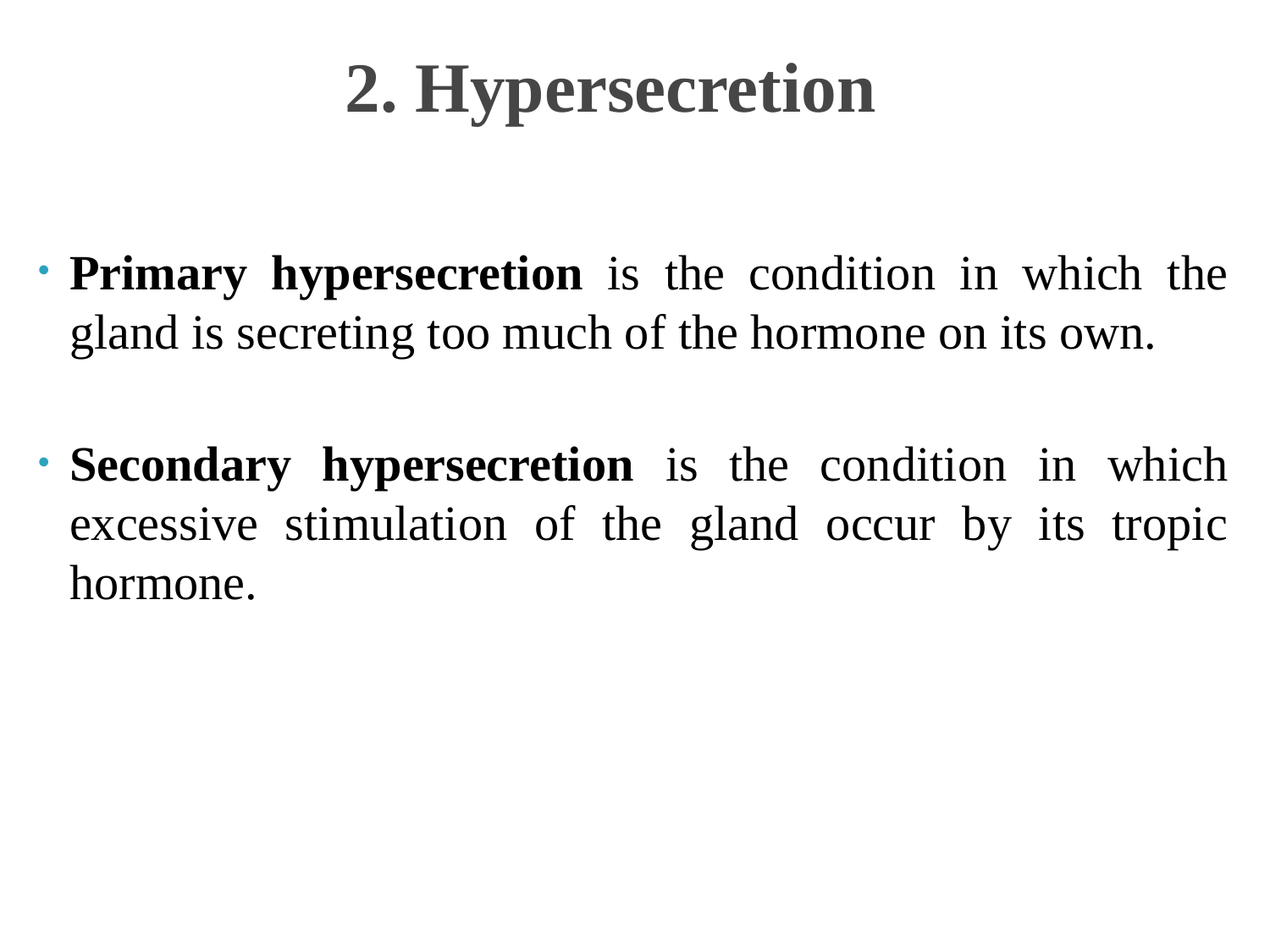

# 2. Hypersecretion
Primary hypersecretion is the condition in which the gland is secreting too much of the hormone on its own.

Secondary hypersecretion is the condition in which excessive stimulation of the gland occur by its tropic hormone.